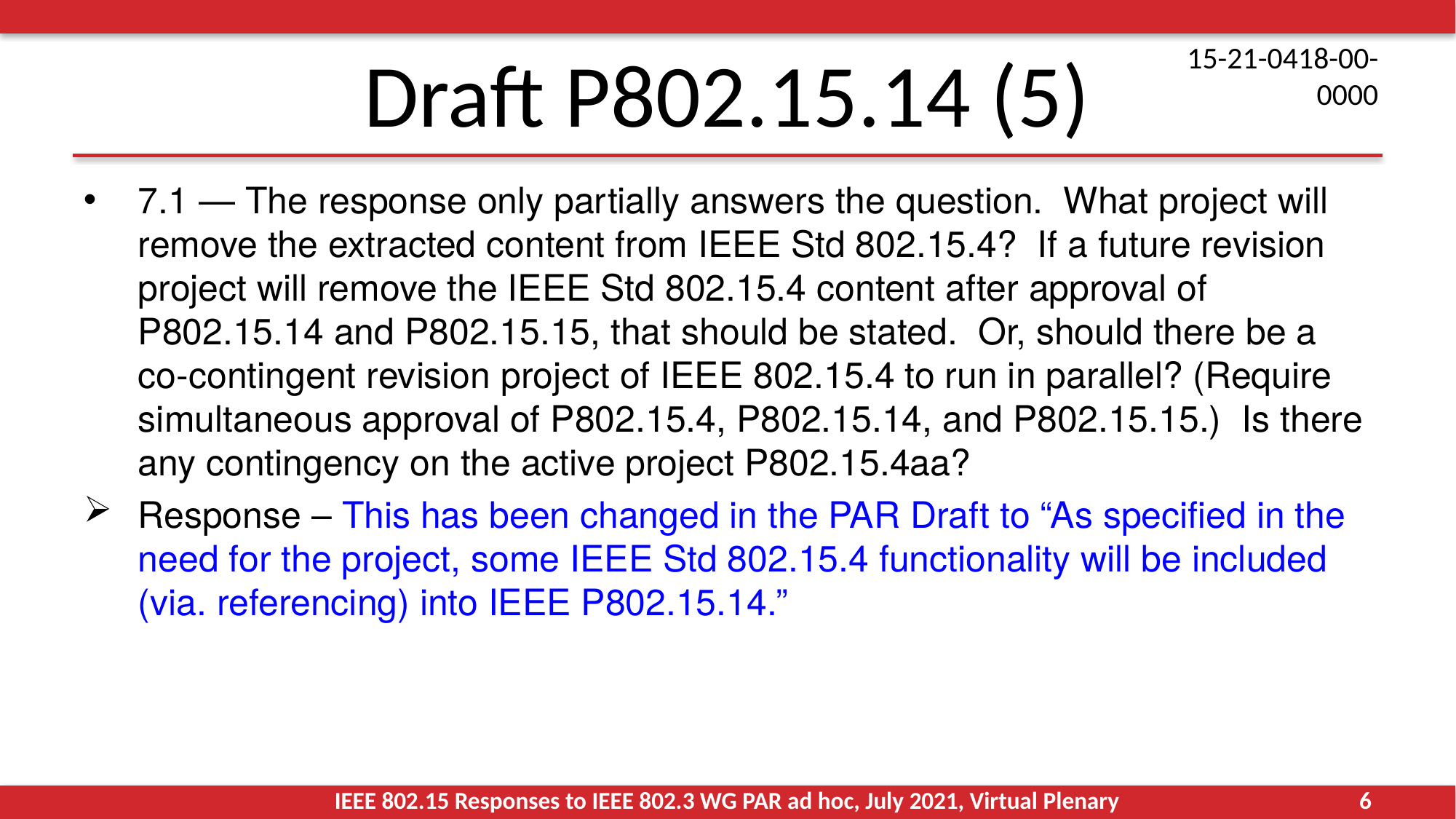

# Draft P802.15.14 (5)
7.1 — The response only partially answers the question.  What project will remove the extracted content from IEEE Std 802.15.4?  If a future revision project will remove the IEEE Std 802.15.4 content after approval of P802.15.14 and P802.15.15, that should be stated.  Or, should there be a co-contingent revision project of IEEE 802.15.4 to run in parallel? (Require simultaneous approval of P802.15.4, P802.15.14, and P802.15.15.)  Is there any contingency on the active project P802.15.4aa?
Response – This has been changed in the PAR Draft to “As specified in the need for the project, some IEEE Std 802.15.4 functionality will be included (via. referencing) into IEEE P802.15.14.”
IEEE 802.15 Responses to IEEE 802.3 WG PAR ad hoc, July 2021, Virtual Plenary
6